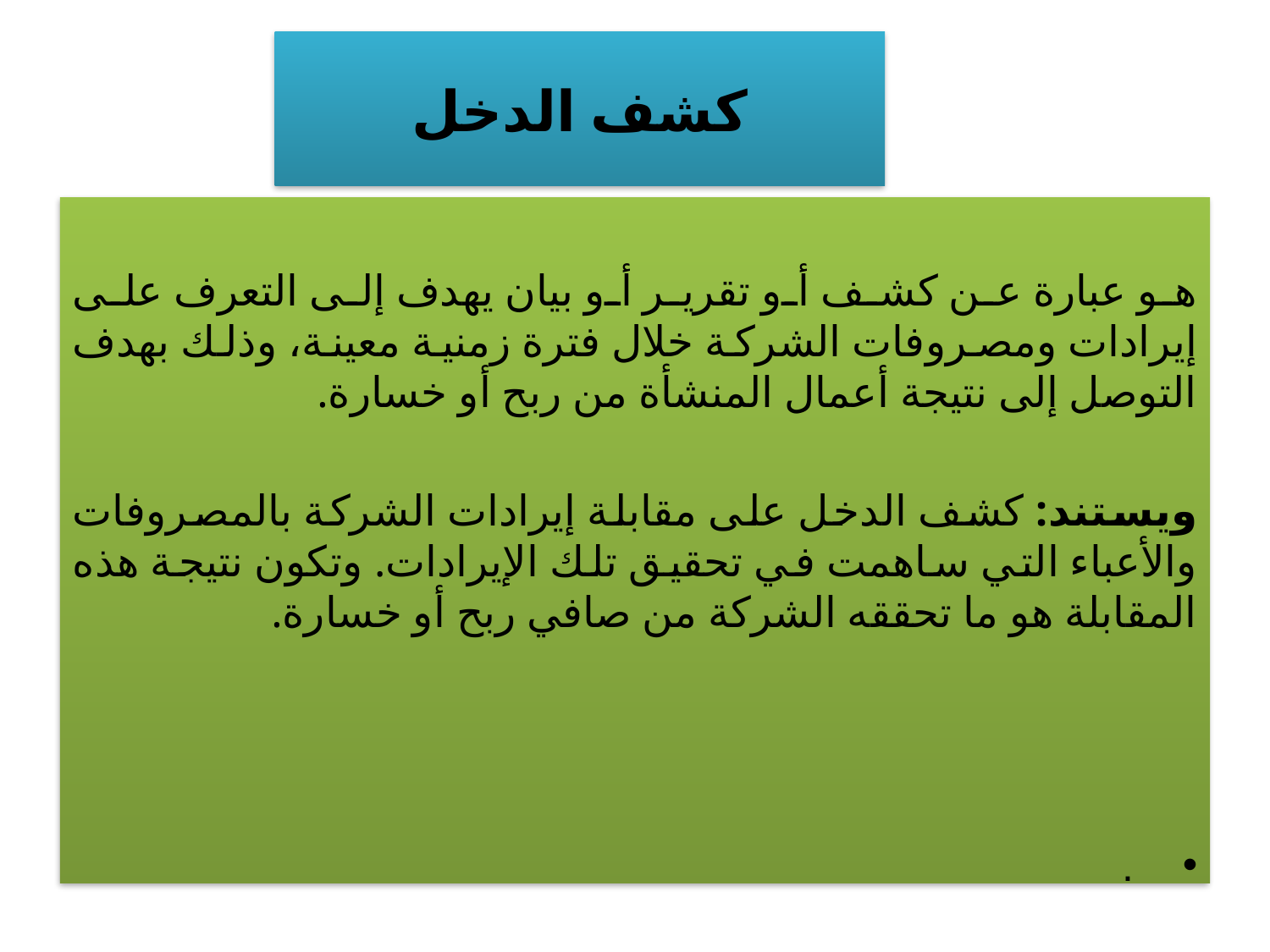

# كشف الدخل

هو عبارة عن كشف أو تقرير أو بيان يهدف إلى التعرف على إيرادات ومصروفات الشركة خلال فترة زمنية معينة، وذلك بهدف التوصل إلى نتيجة أعمال المنشأة من ربح أو خسارة.

ويستند: كشف الدخل على مقابلة إيرادات الشركة بالمصروفات والأعباء التي ساهمت في تحقيق تلك الإيرادات. وتكون نتيجة هذه المقابلة هو ما تحققه الشركة من صافي ربح أو خسارة.

.